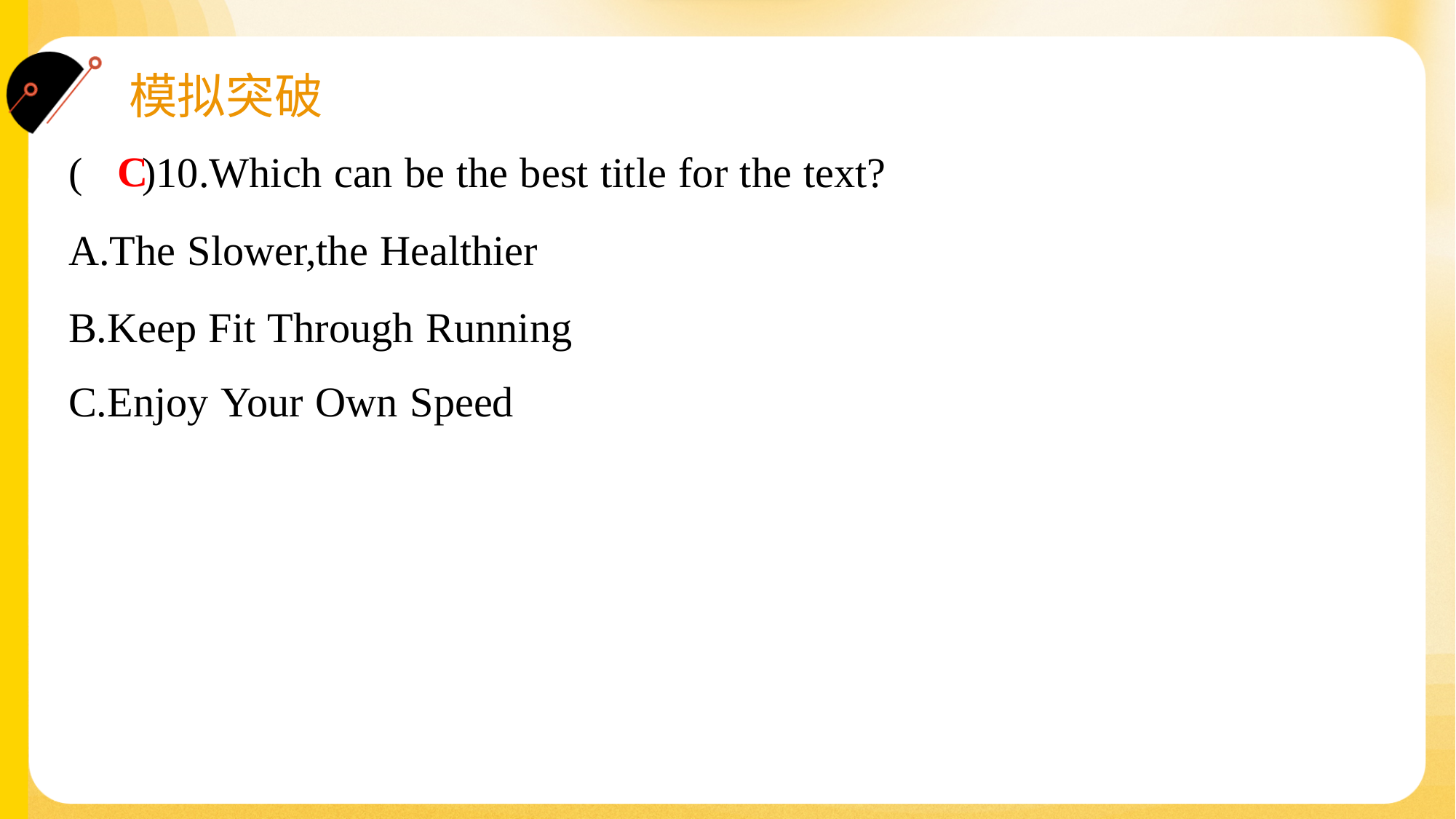

C
(     )10.Which can be the best title for the text?
A.The Slower,the Healthier
B.Keep Fit Through Running
C.Enjoy Your Own Speed